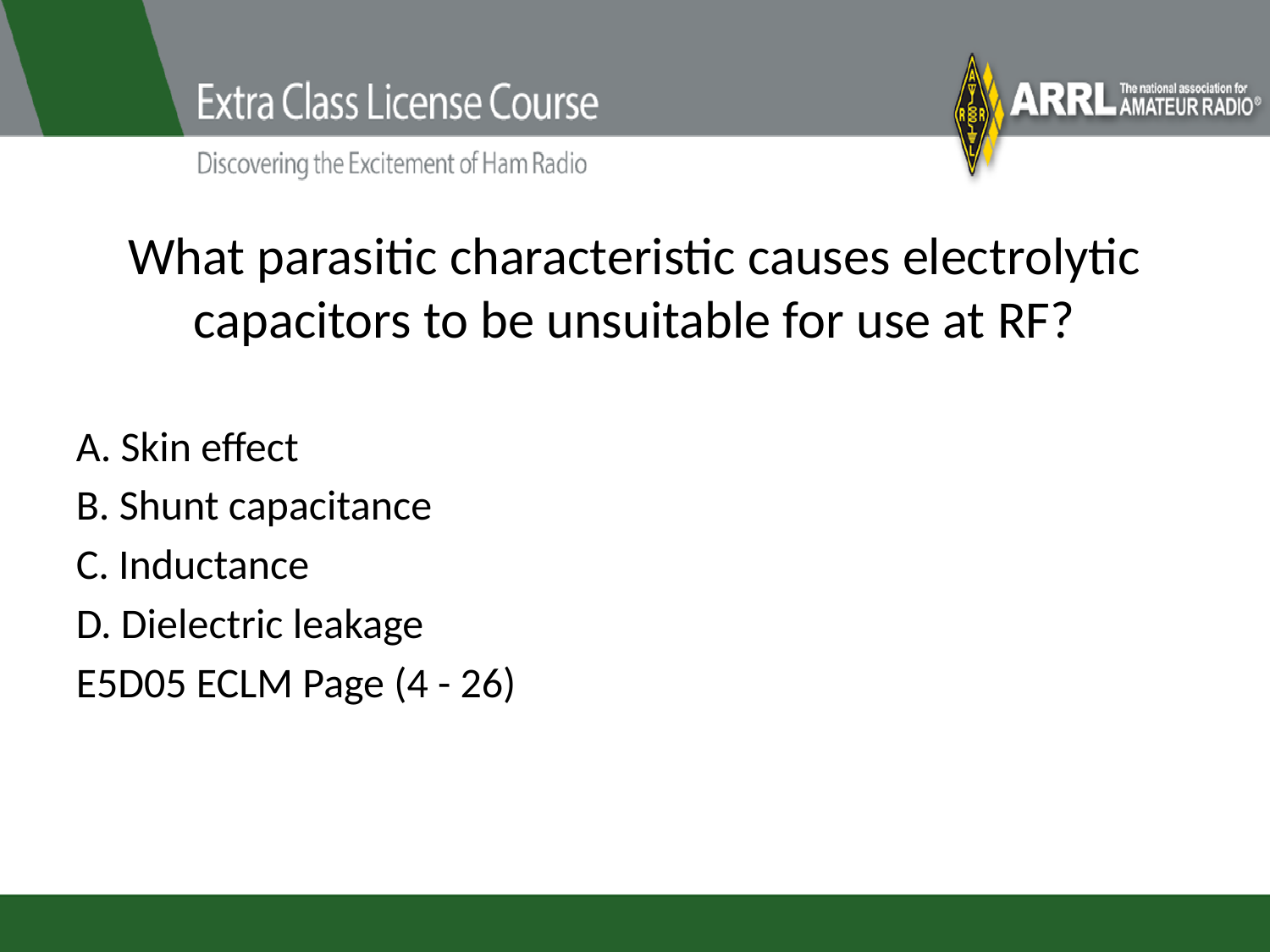

# What parasitic characteristic causes electrolytic capacitors to be unsuitable for use at RF?
A. Skin effect
B. Shunt capacitance
C. Inductance
D. Dielectric leakage
E5D05 ECLM Page (4 - 26)